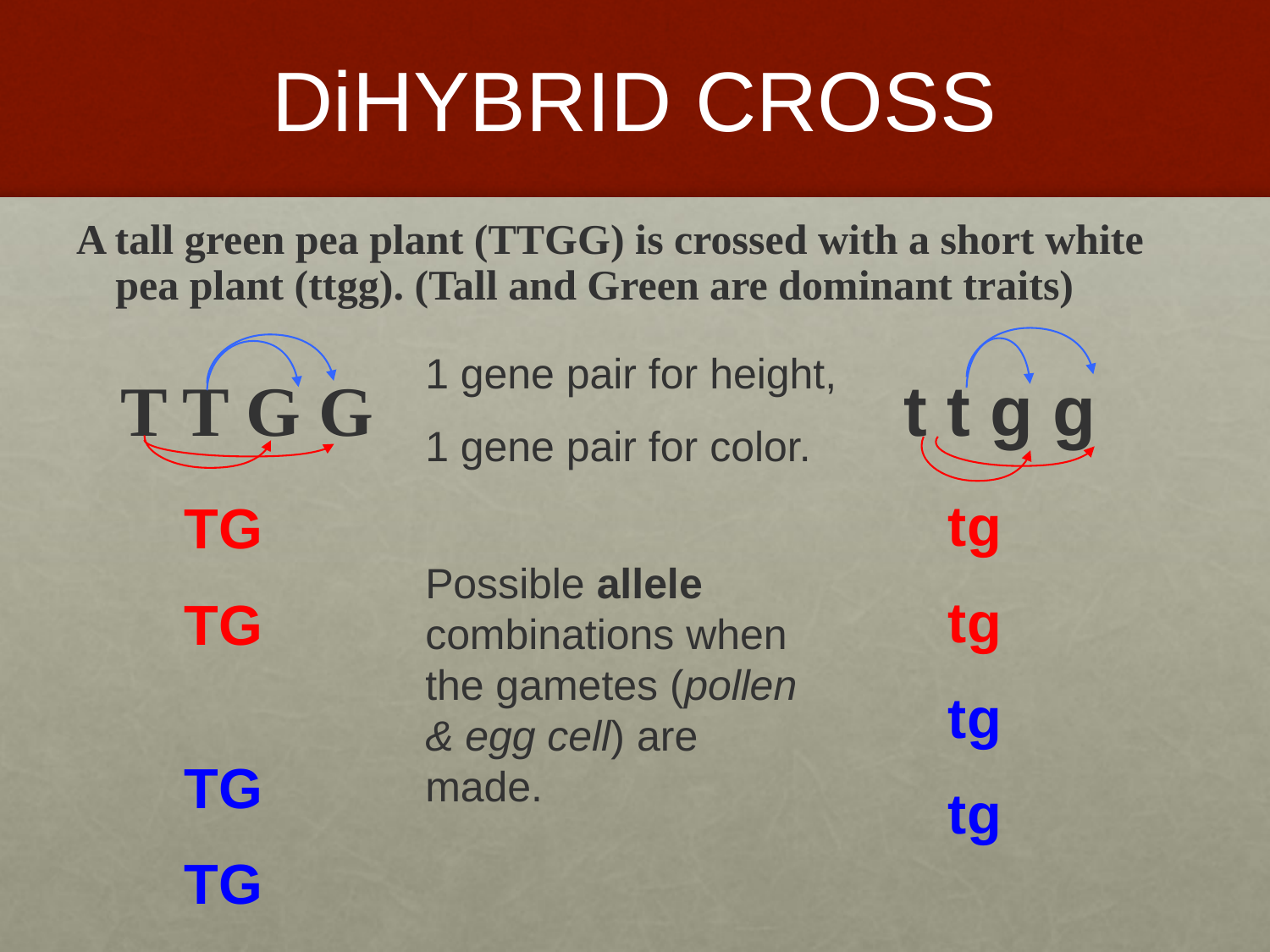

DiHYBRID CROSS
A tall green pea plant (TTGG) is crossed with a short white pea plant (ttgg). (Tall and Green are dominant traits)

1 gene pair for height,
1 gene pair for color.

T T G G
t t g g

tg
tg
tg
tg
TG
TG
TG
TG
Possible allele combinations when the gametes (pollen & egg cell) are made.